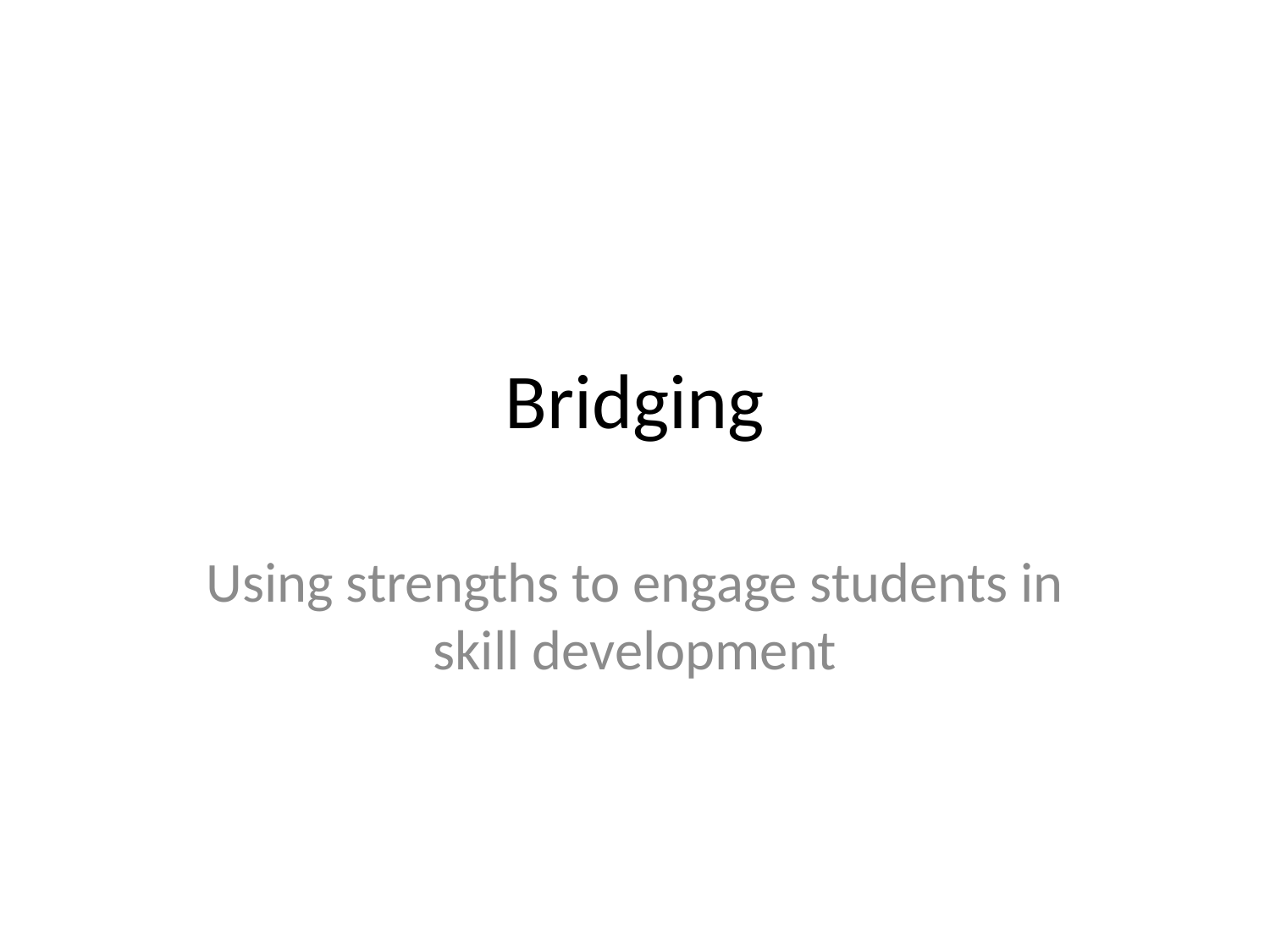

# Bridging
Using strengths to engage students in skill development